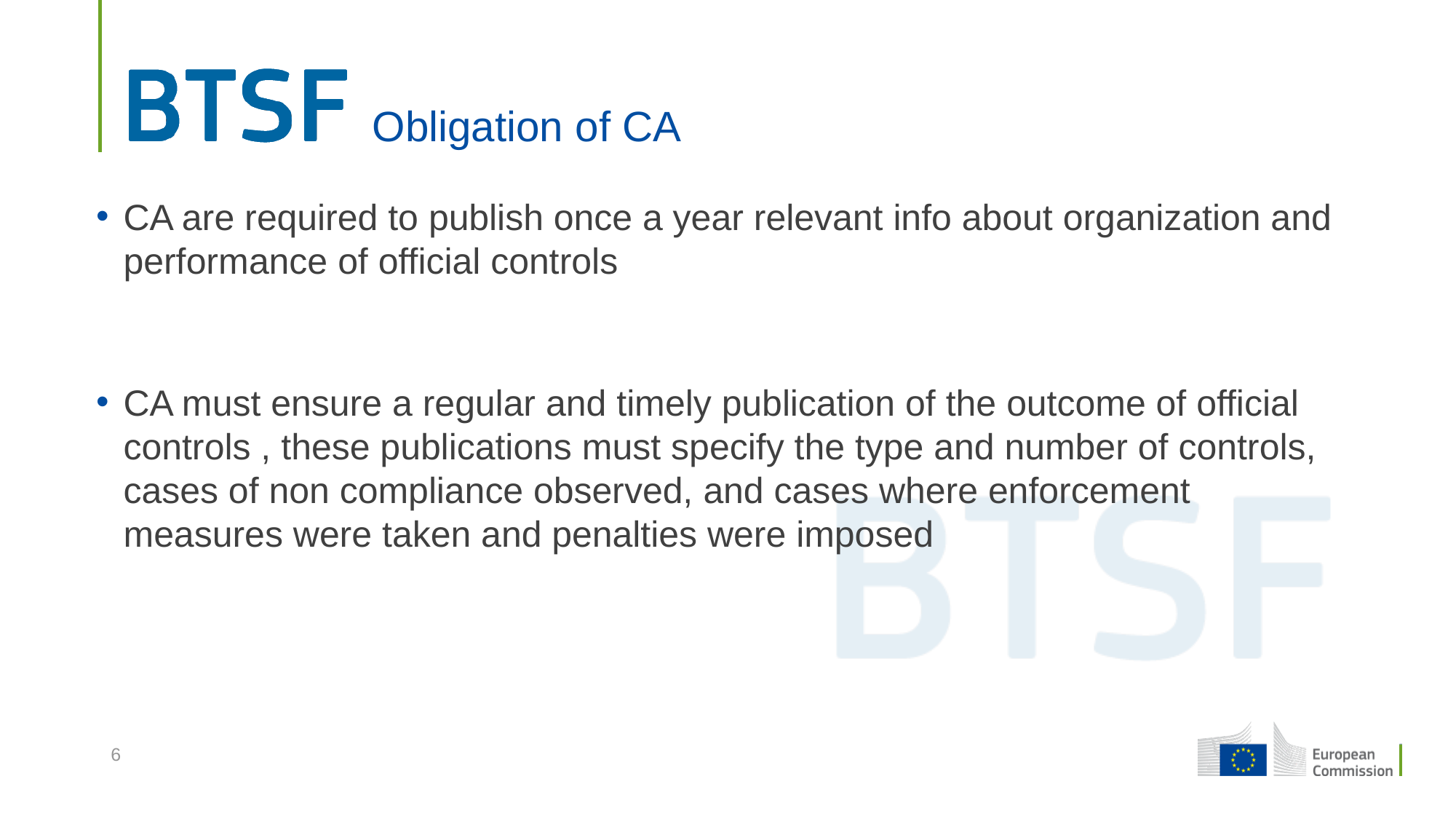

# Obligation of CA
CA are required to publish once a year relevant info about organization and performance of official controls

CA must ensure a regular and timely publication of the outcome of official controls , these publications must specify the type and number of controls, cases of non compliance observed, and cases where enforcement measures were taken and penalties were imposed

6